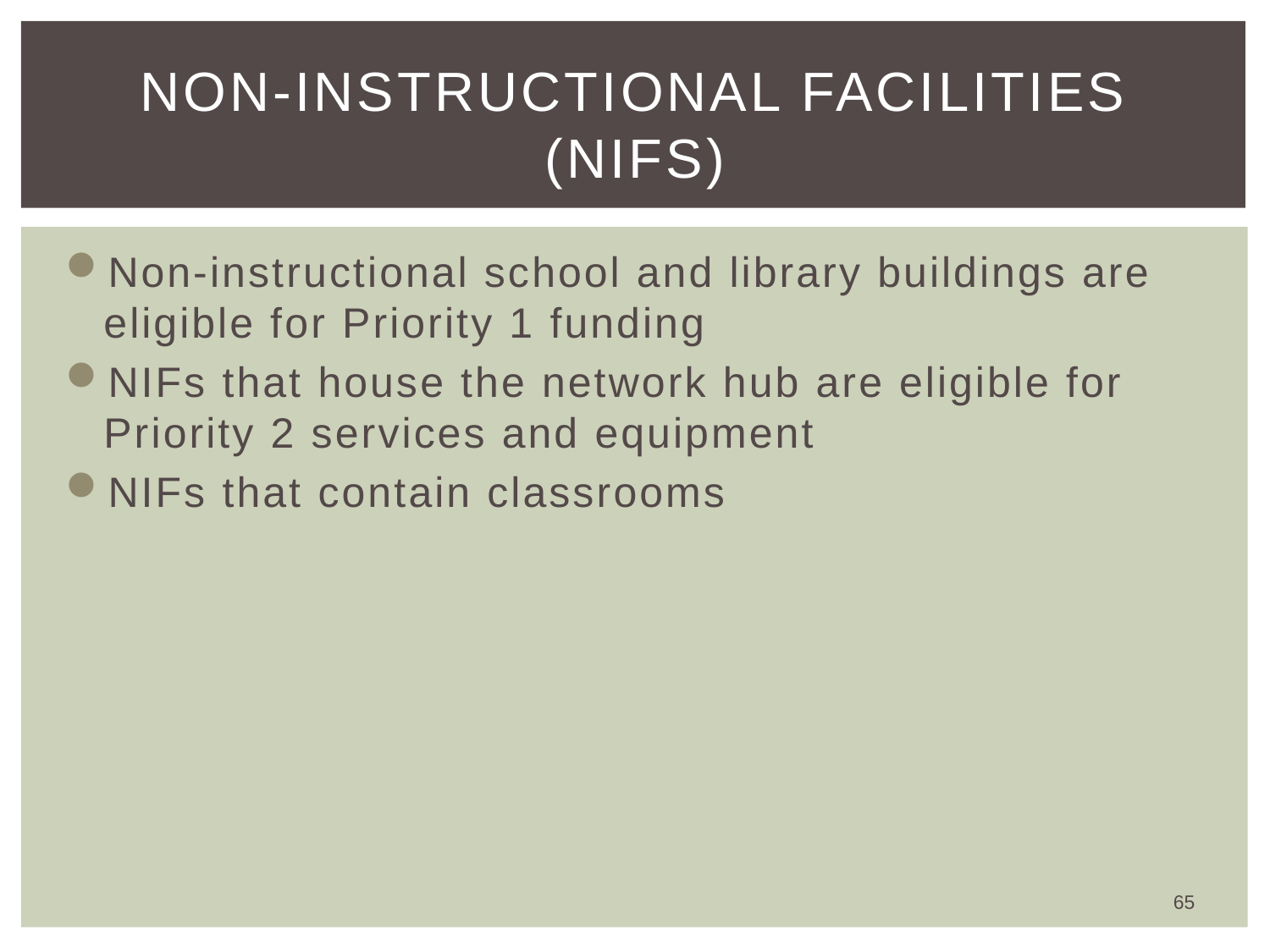

# Non-Instructional Facilities (NIFs)
Non-instructional school and library buildings are eligible for Priority 1 funding
NIFs that house the network hub are eligible for Priority 2 services and equipment
NIFs that contain classrooms
65